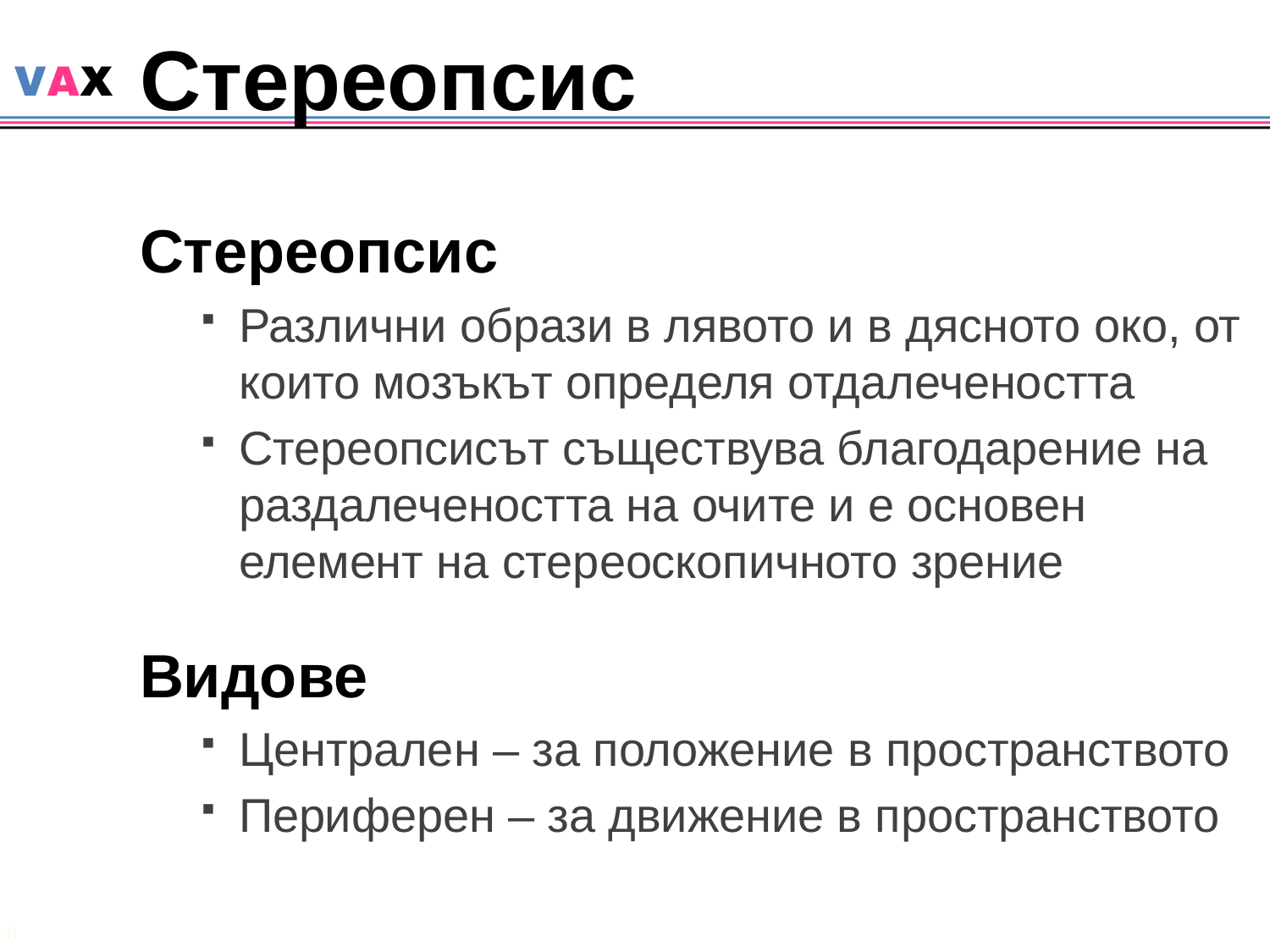

# Стереопсис
Стереопсис
Различни образи в лявото и в дясното око, от които мозъкът определя отдалечеността
Стереопсисът съществува благодарение на раздалечеността на очите и е основен елемент на стереоскопичното зрение
Видове
Централен – за положение в пространството
Периферен – за движение в пространството